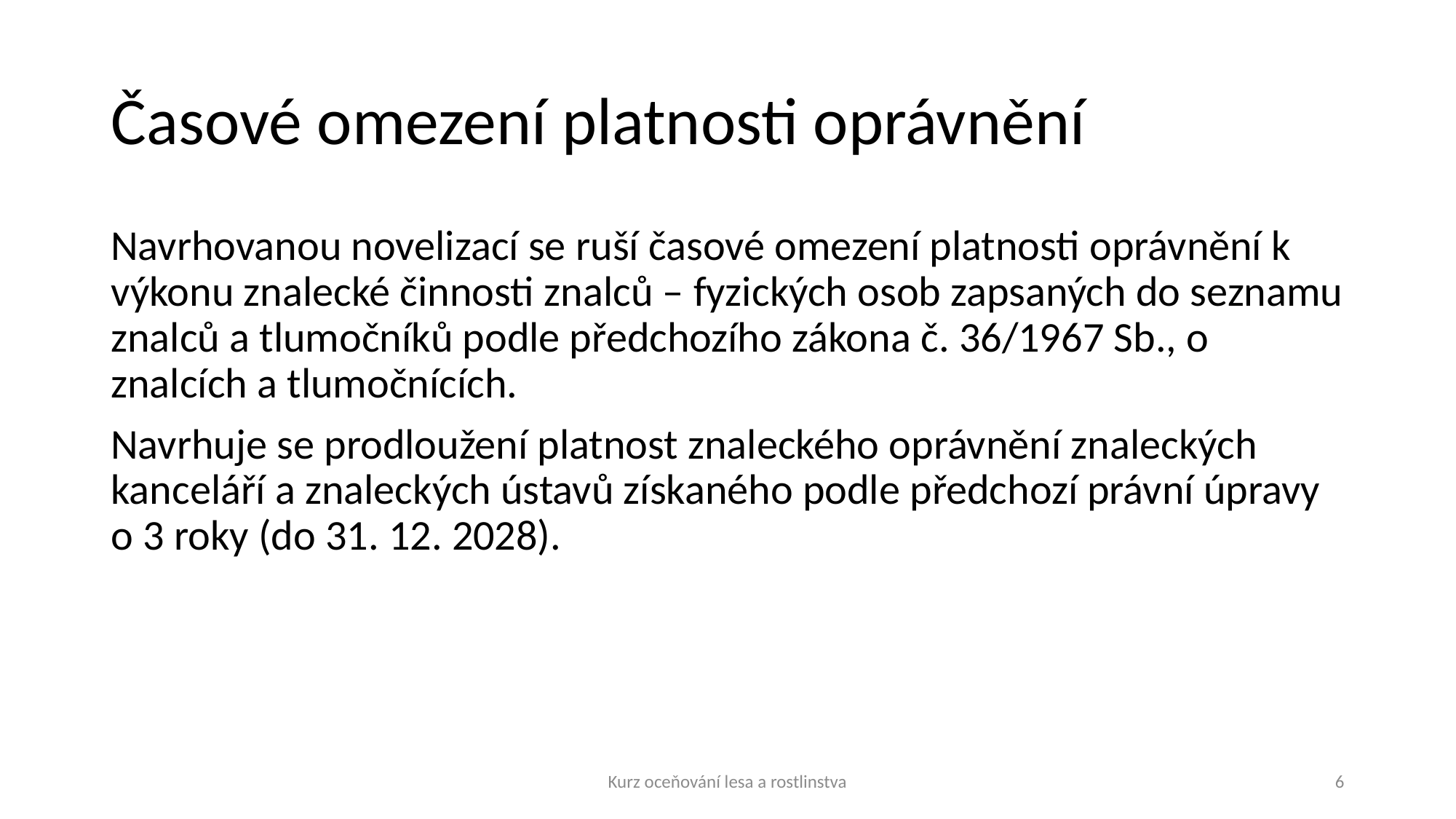

# Časové omezení platnosti oprávnění
Navrhovanou novelizací se ruší časové omezení platnosti oprávnění k výkonu znalecké činnosti znalců – fyzických osob zapsaných do seznamu znalců a tlumočníků podle předchozího zákona č. 36/1967 Sb., o znalcích a tlumočnících.
Navrhuje se prodloužení platnost znaleckého oprávnění znaleckých kanceláří a znaleckých ústavů získaného podle předchozí právní úpravy o 3 roky (do 31. 12. 2028).
Kurz oceňování lesa a rostlinstva
6